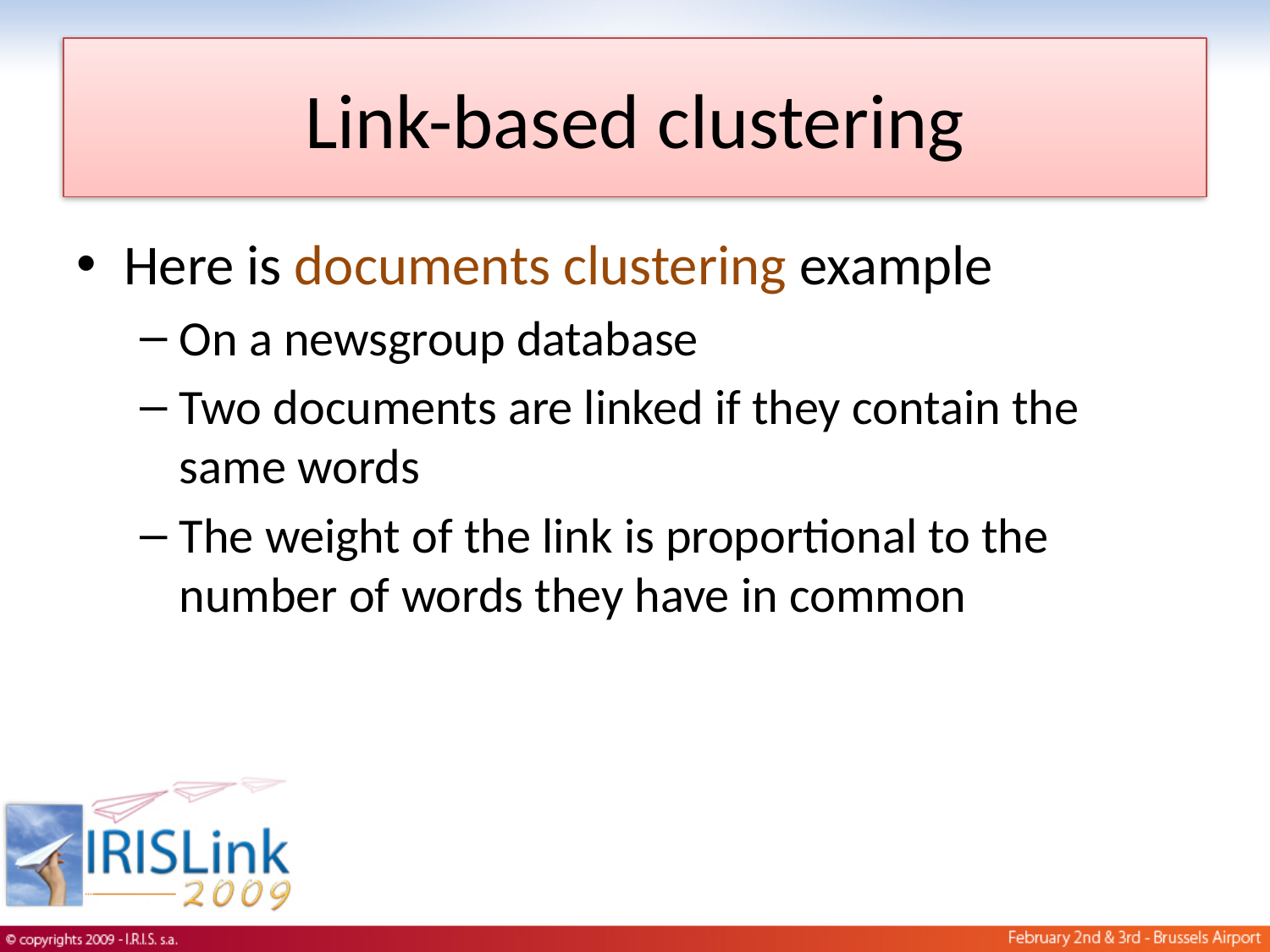

# Link-based clustering
Here is documents clustering example
On a newsgroup database
Two documents are linked if they contain the same words
The weight of the link is proportional to the number of words they have in common